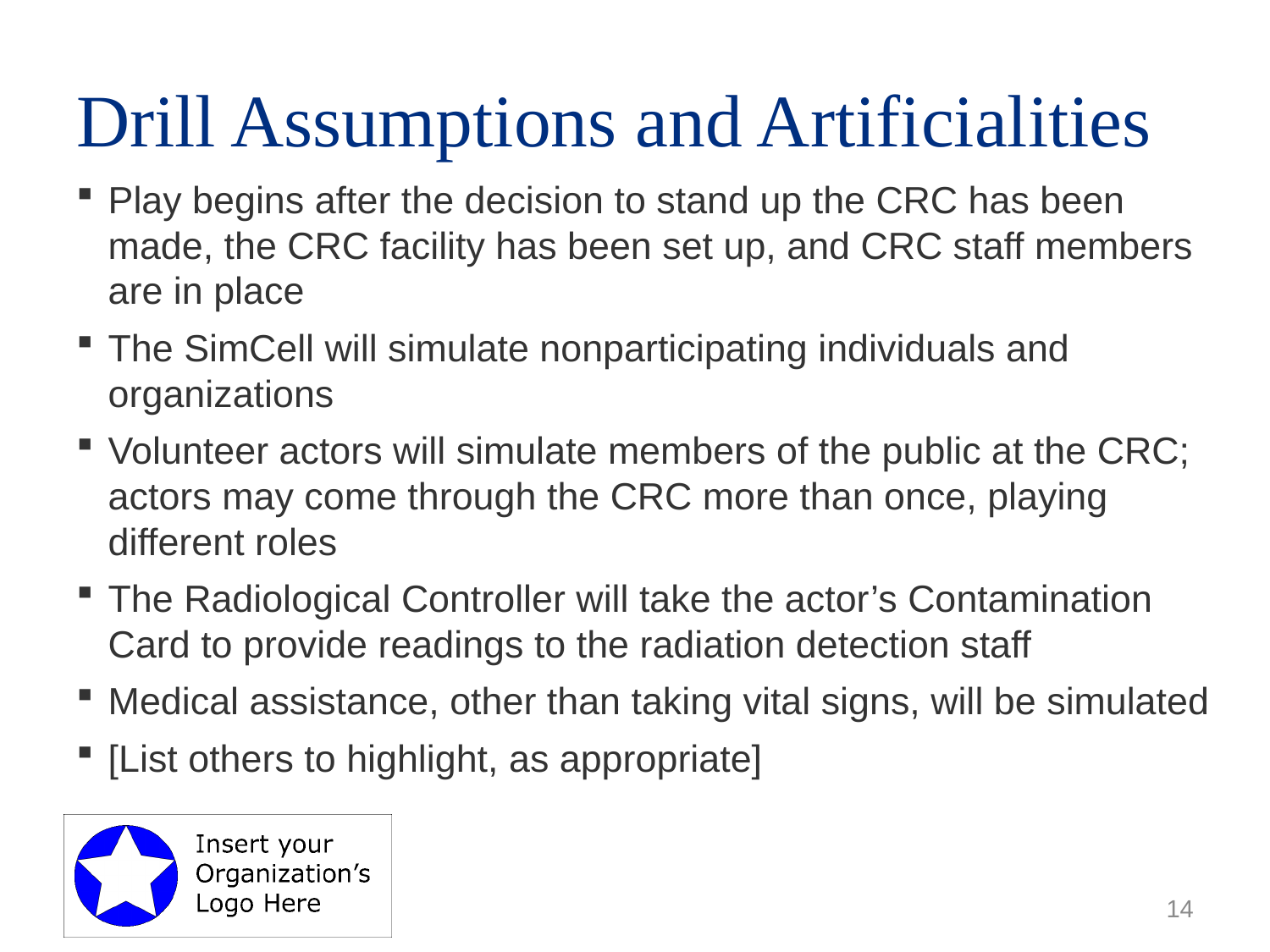

# Drill Assumptions and Artificialities
Play begins after the decision to stand up the CRC has been made, the CRC facility has been set up, and CRC staff members are in place
The SimCell will simulate nonparticipating individuals and organizations
Volunteer actors will simulate members of the public at the CRC; actors may come through the CRC more than once, playing different roles
The Radiological Controller will take the actor’s Contamination Card to provide readings to the radiation detection staff
Medical assistance, other than taking vital signs, will be simulated
[List others to highlight, as appropriate]
14